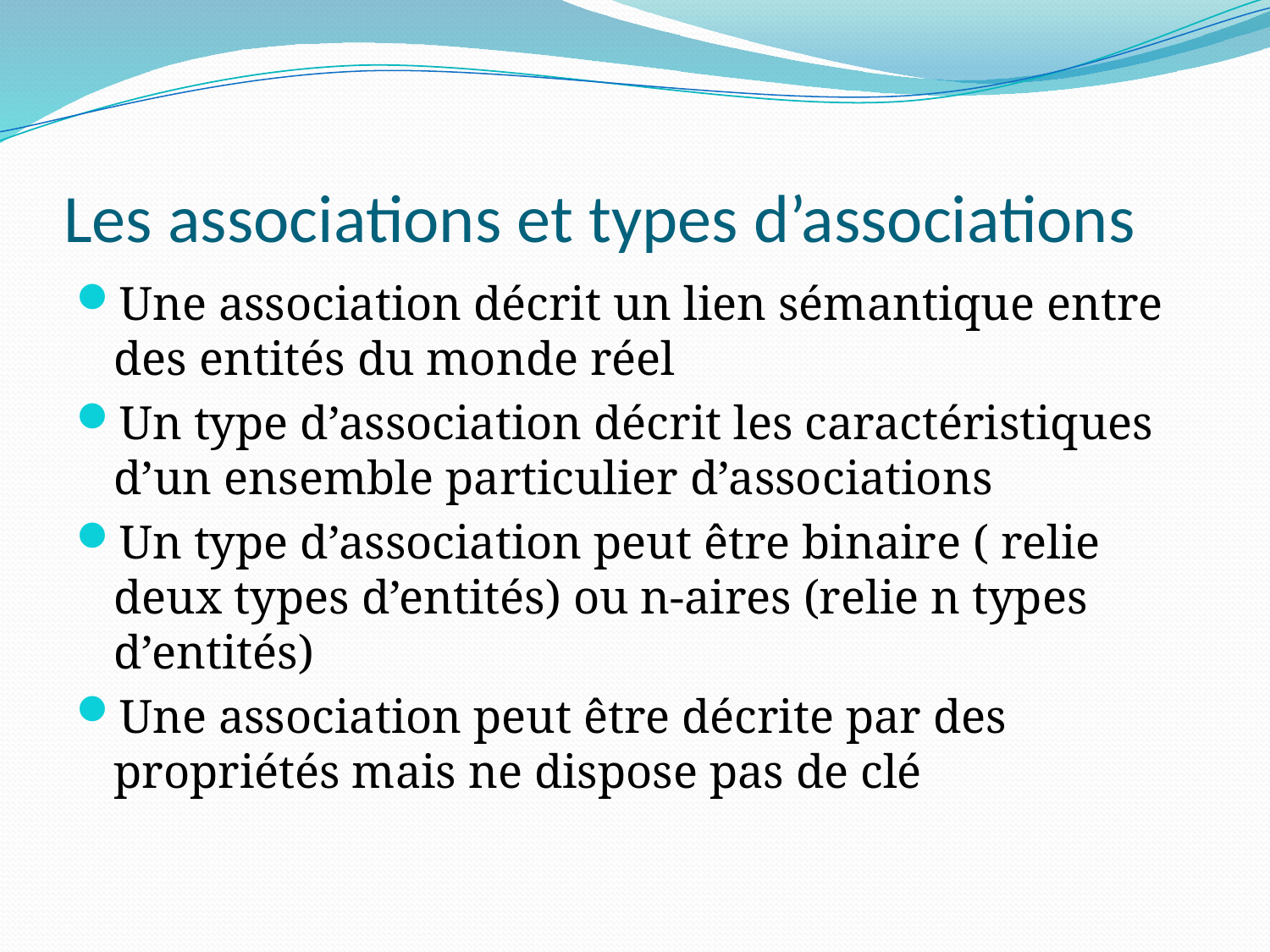

# Les associations et types d’associations
Une association décrit un lien sémantique entre des entités du monde réel
Un type d’association décrit les caractéristiques d’un ensemble particulier d’associations
Un type d’association peut être binaire ( relie deux types d’entités) ou n-aires (relie n types d’entités)
Une association peut être décrite par des propriétés mais ne dispose pas de clé